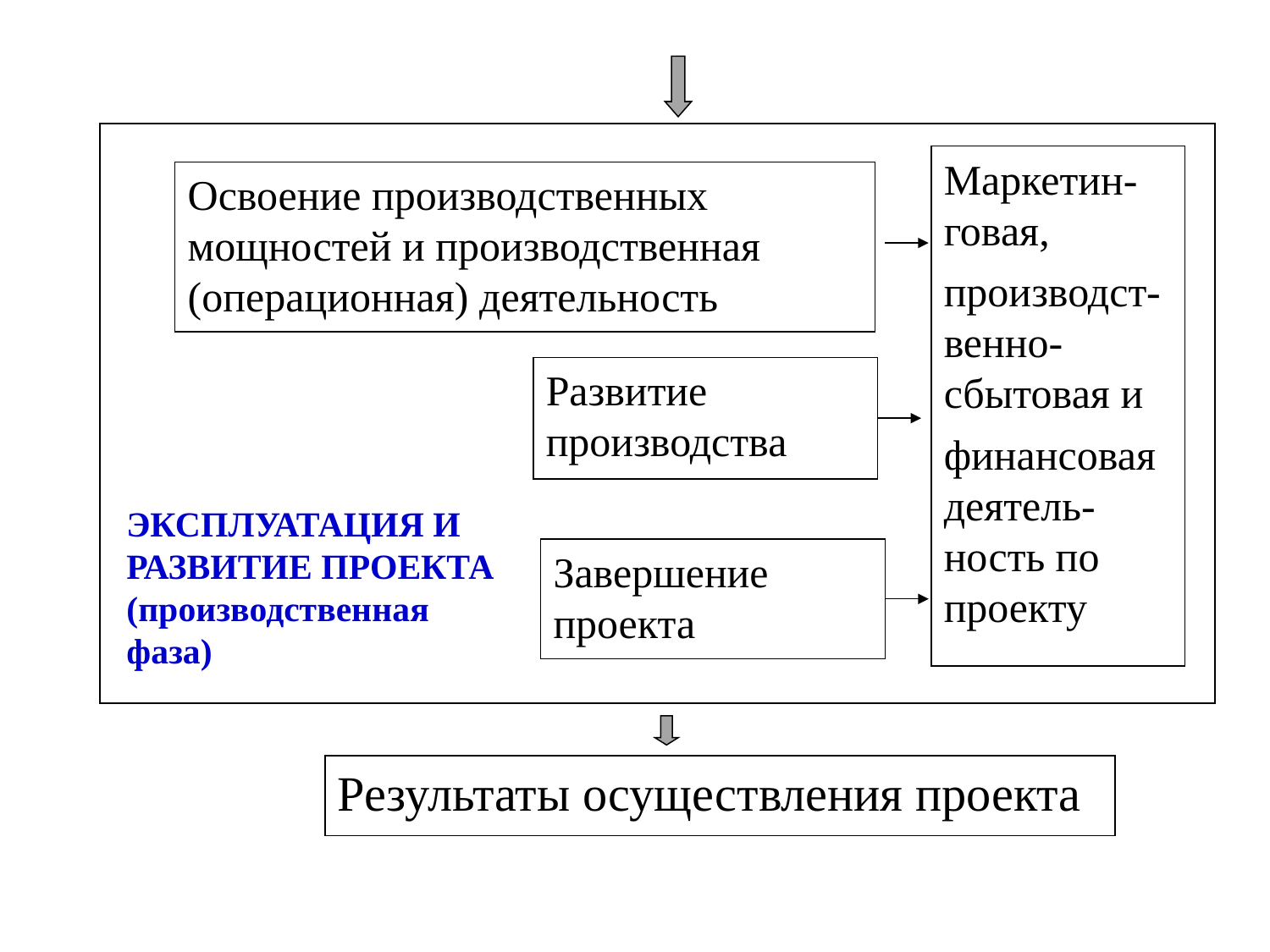

Маркетин-говая,
производст-венно-сбытовая и
финансовая деятель-ность по проекту
Освоение производственных мощностей и производственная (операционная) деятельность
Развитие производства
ЭКСПЛУАТАЦИЯ И РАЗВИТИЕ ПРОЕКТА (производственная фаза)
Завершение проекта

Результаты осуществления проекта